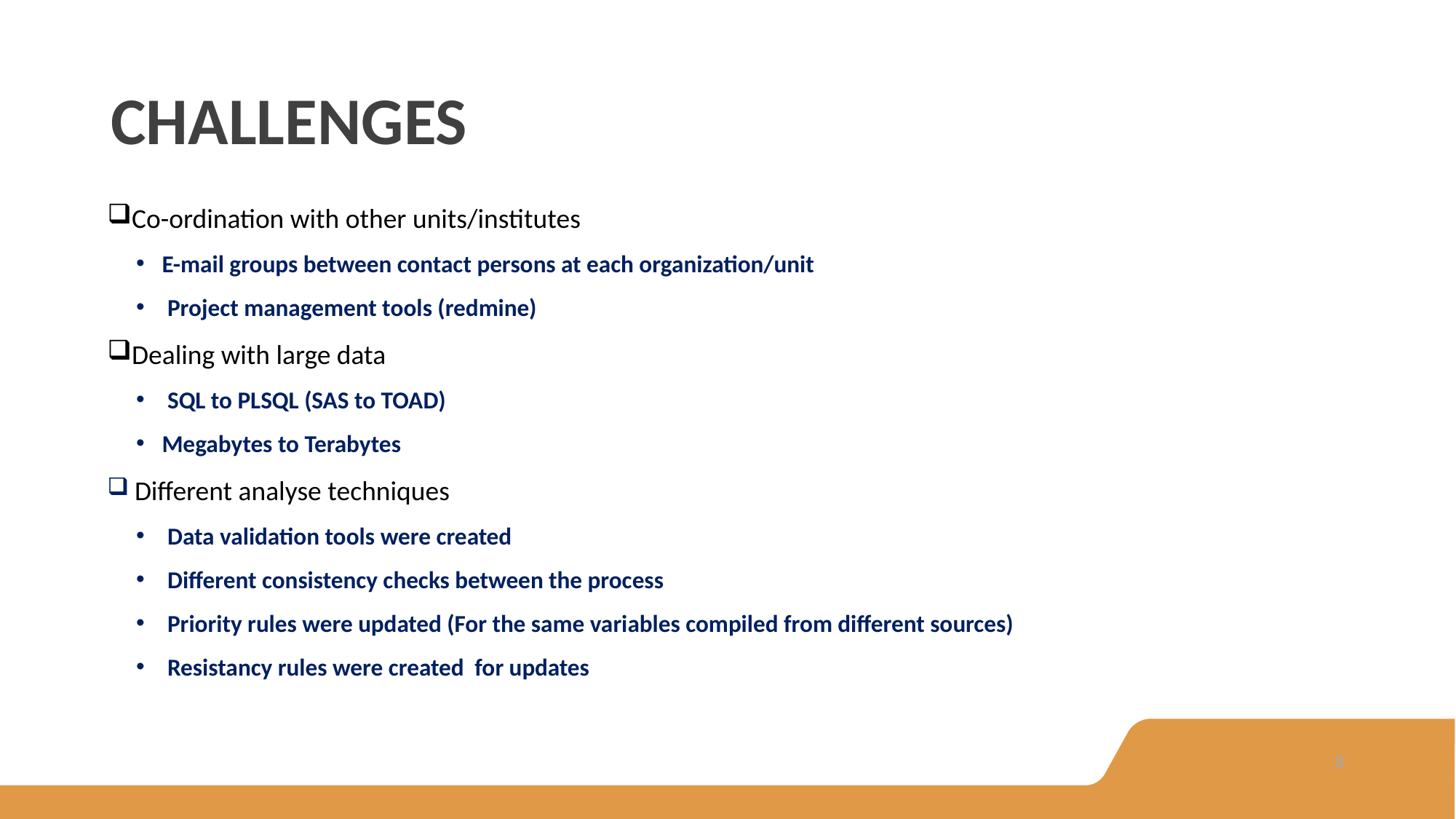

# CHALLENGES
Co-ordination with other units/institutes
E-mail groups between contact persons at each organization/unit
 Project management tools (redmine)
Dealing with large data
 SQL to PLSQL (SAS to TOAD)
Megabytes to Terabytes
 Different analyse techniques
 Data validation tools were created
 Different consistency checks between the process
 Priority rules were updated (For the same variables compiled from different sources)
 Resistancy rules were created  for updates

8